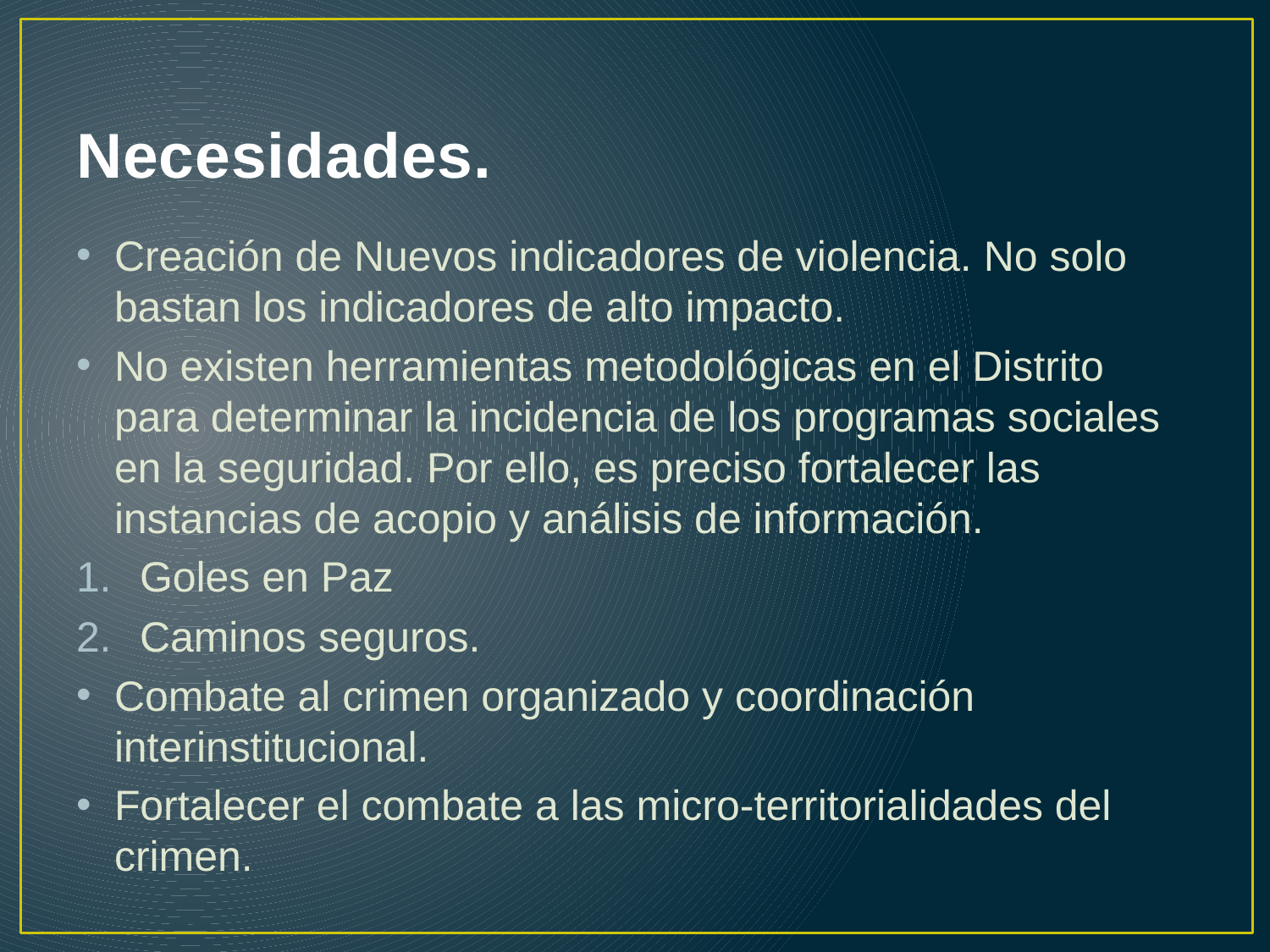

# Necesidades.
Creación de Nuevos indicadores de violencia. No solo bastan los indicadores de alto impacto.
No existen herramientas metodológicas en el Distrito para determinar la incidencia de los programas sociales en la seguridad. Por ello, es preciso fortalecer las instancias de acopio y análisis de información.
Goles en Paz
Caminos seguros.
Combate al crimen organizado y coordinación interinstitucional.
Fortalecer el combate a las micro-territorialidades del crimen.